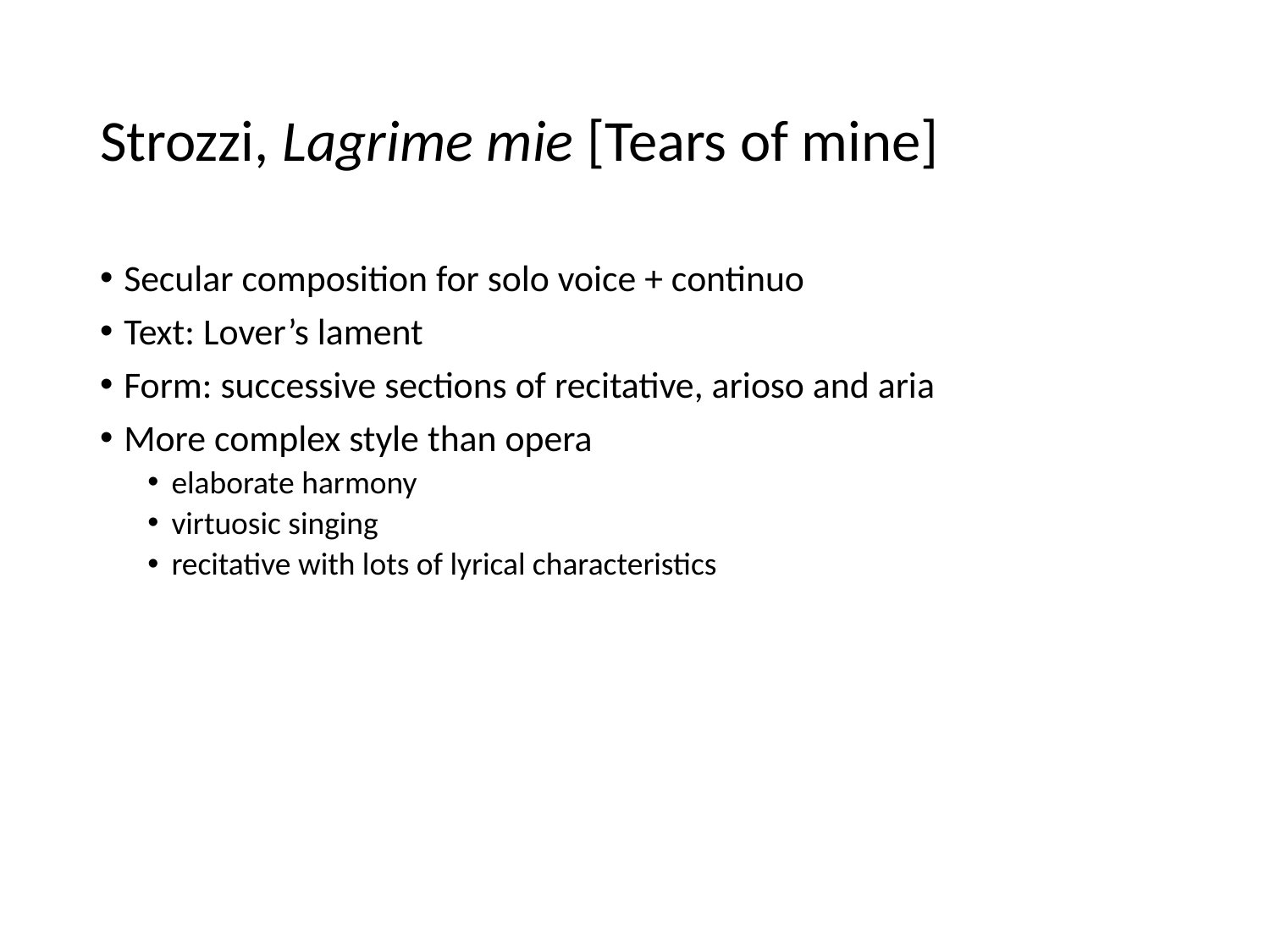

# Strozzi, Lagrime mie [Tears of mine]
Secular composition for solo voice + continuo
Text: Lover’s lament
Form: successive sections of recitative, arioso and aria
More complex style than opera
elaborate harmony
virtuosic singing
recitative with lots of lyrical characteristics